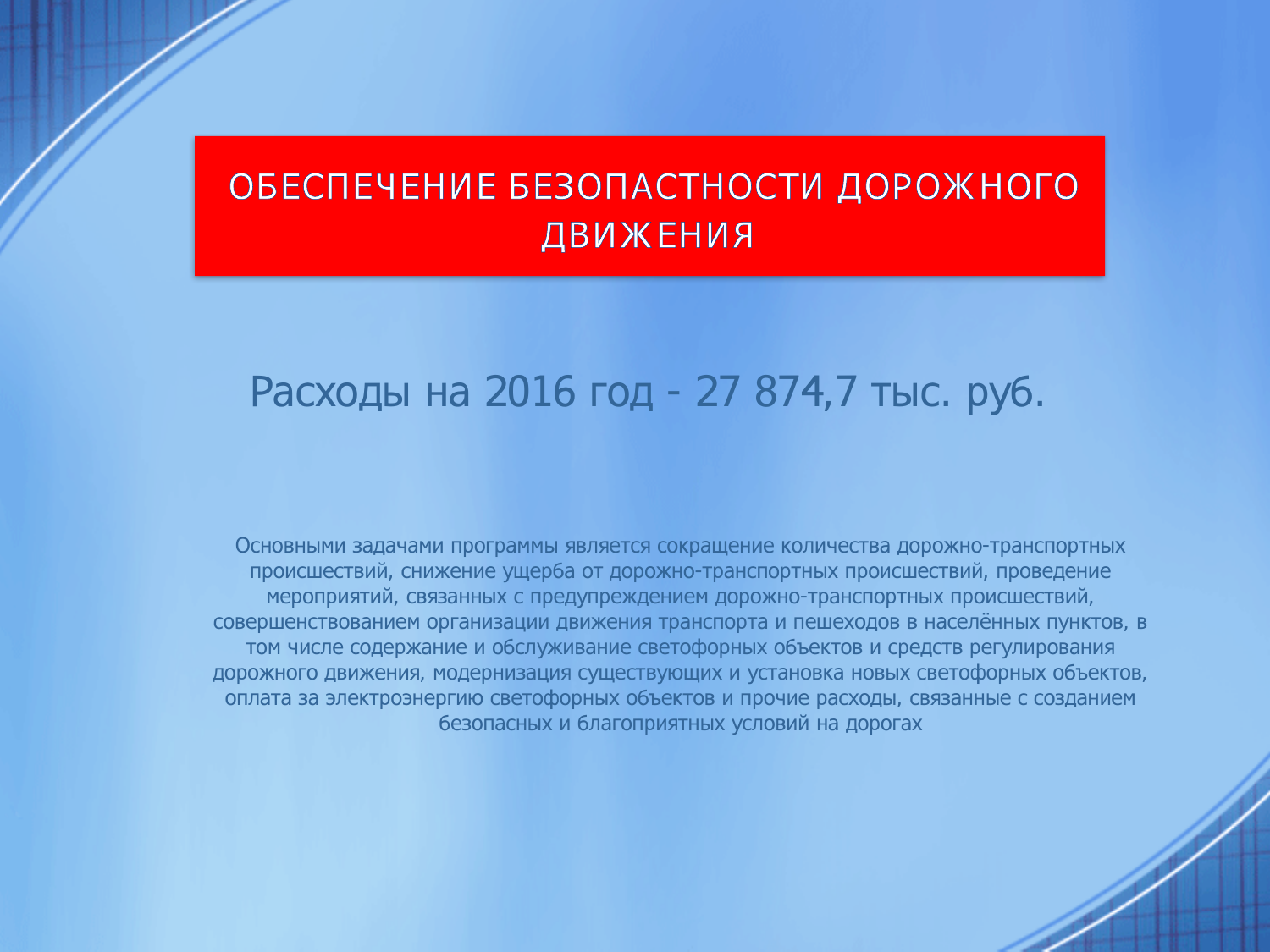

ОБЕСПЕЧЕНИЕ БЕЗОПАСТНОСТИ ДОРОЖНОГО ДВИЖЕНИЯ
Расходы на 2016 год - 27 874,7 тыс. руб.
Основными задачами программы является сокращение количества дорожно-транспортных происшествий, снижение ущерба от дорожно-транспортных происшествий, проведение мероприятий, связанных с предупреждением дорожно-транспортных происшествий, совершенствованием организации движения транспорта и пешеходов в населённых пунктов, в том числе содержание и обслуживание светофорных объектов и средств регулирования дорожного движения, модернизация существующих и установка новых светофорных объектов, оплата за электроэнергию светофорных объектов и прочие расходы, связанные с созданием безопасных и благоприятных условий на дорогах